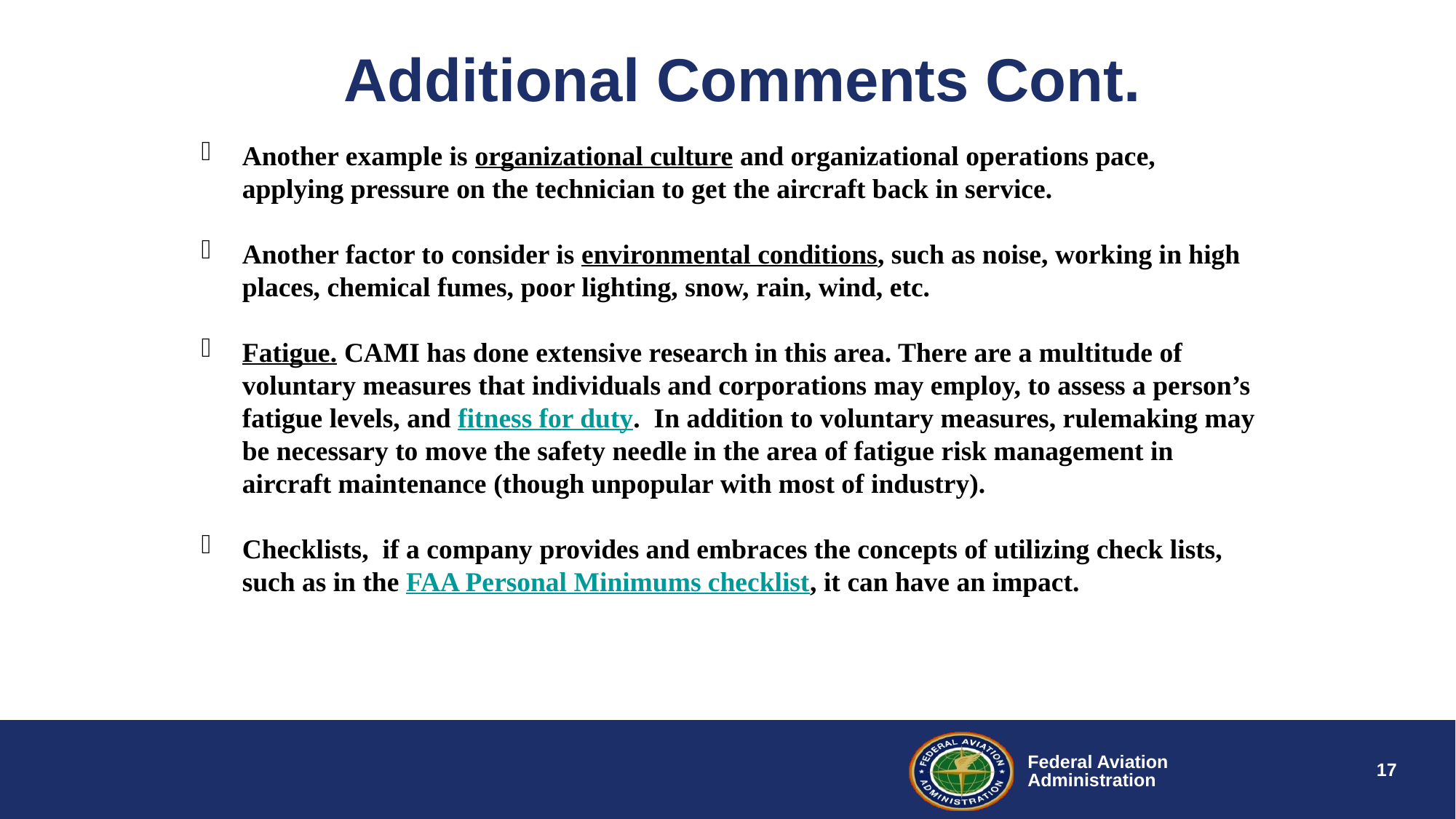

# Additional Comments Cont.
Another example is organizational culture and organizational operations pace, applying pressure on the technician to get the aircraft back in service.

Another factor to consider is environmental conditions, such as noise, working in high places, chemical fumes, poor lighting, snow, rain, wind, etc.

Fatigue. CAMI has done extensive research in this area. There are a multitude of voluntary measures that individuals and corporations may employ, to assess a person’s fatigue levels, and fitness for duty.  In addition to voluntary measures, rulemaking may be necessary to move the safety needle in the area of fatigue risk management in aircraft maintenance (though unpopular with most of industry).

Checklists,  if a company provides and embraces the concepts of utilizing check lists, such as in the FAA Personal Minimums checklist, it can have an impact.